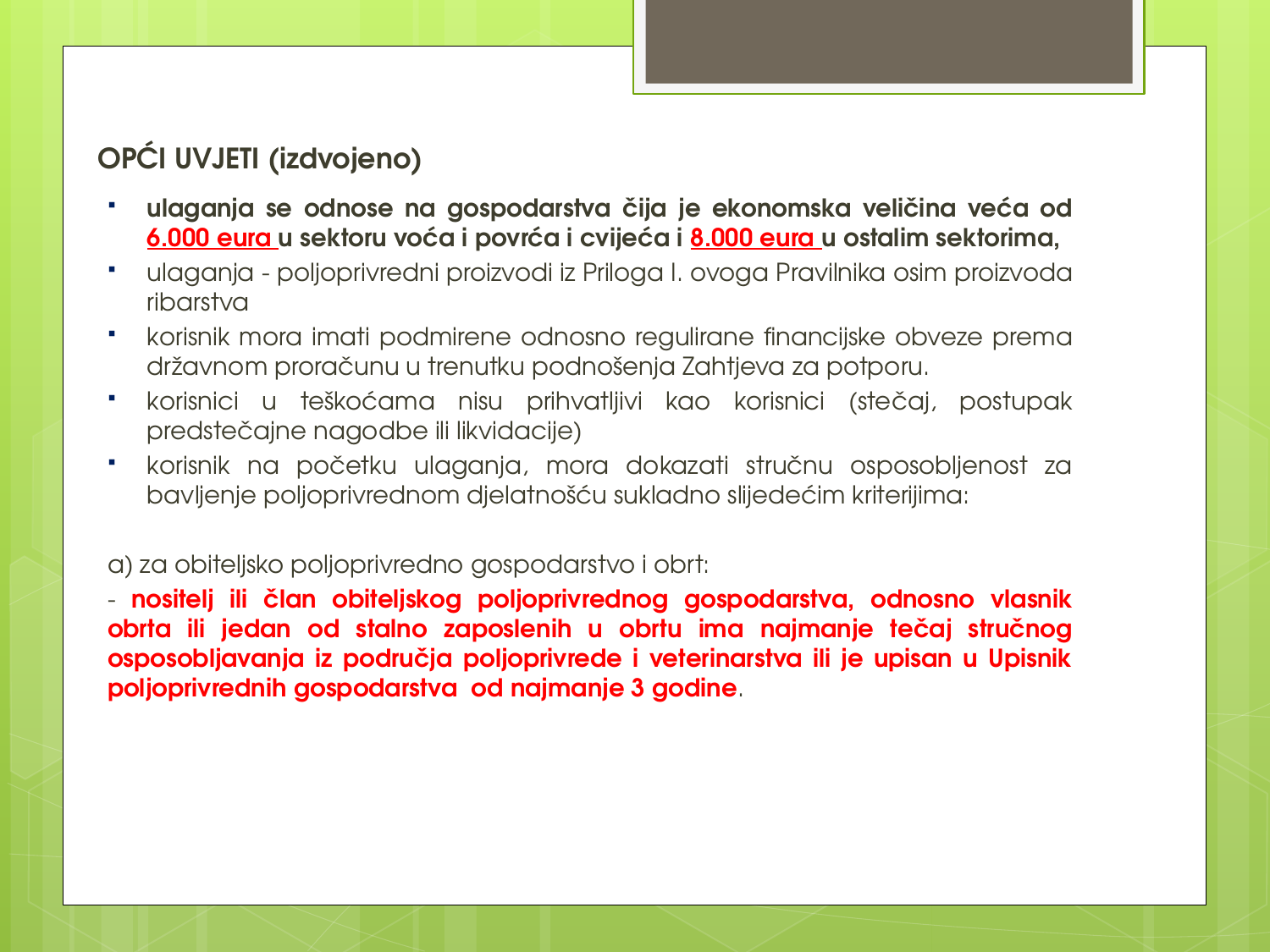

# OPĆI UVJETI (izdvojeno)
ulaganja se odnose na gospodarstva čija je ekonomska veličina veća od 6.000 eura u sektoru voća i povrća i cvijeća i 8.000 eura u ostalim sektorima,
ulaganja - poljoprivredni proizvodi iz Priloga I. ovoga Pravilnika osim proizvoda ribarstva
korisnik mora imati podmirene odnosno regulirane financijske obveze prema državnom proračunu u trenutku podnošenja Zahtjeva za potporu.
korisnici u teškoćama nisu prihvatljivi kao korisnici (stečaj, postupak predstečajne nagodbe ili likvidacije)
korisnik na početku ulaganja, mora dokazati stručnu osposobljenost za bavljenje poljoprivrednom djelatnošću sukladno slijedećim kriterijima:

a) za obiteljsko poljoprivredno gospodarstvo i obrt:
- nositelj ili član obiteljskog poljoprivrednog gospodarstva, odnosno vlasnik obrta ili jedan od stalno zaposlenih u obrtu ima najmanje tečaj stručnog osposobljavanja iz područja poljoprivrede i veterinarstva ili je upisan u Upisnik poljoprivrednih gospodarstva  od najmanje 3 godine.